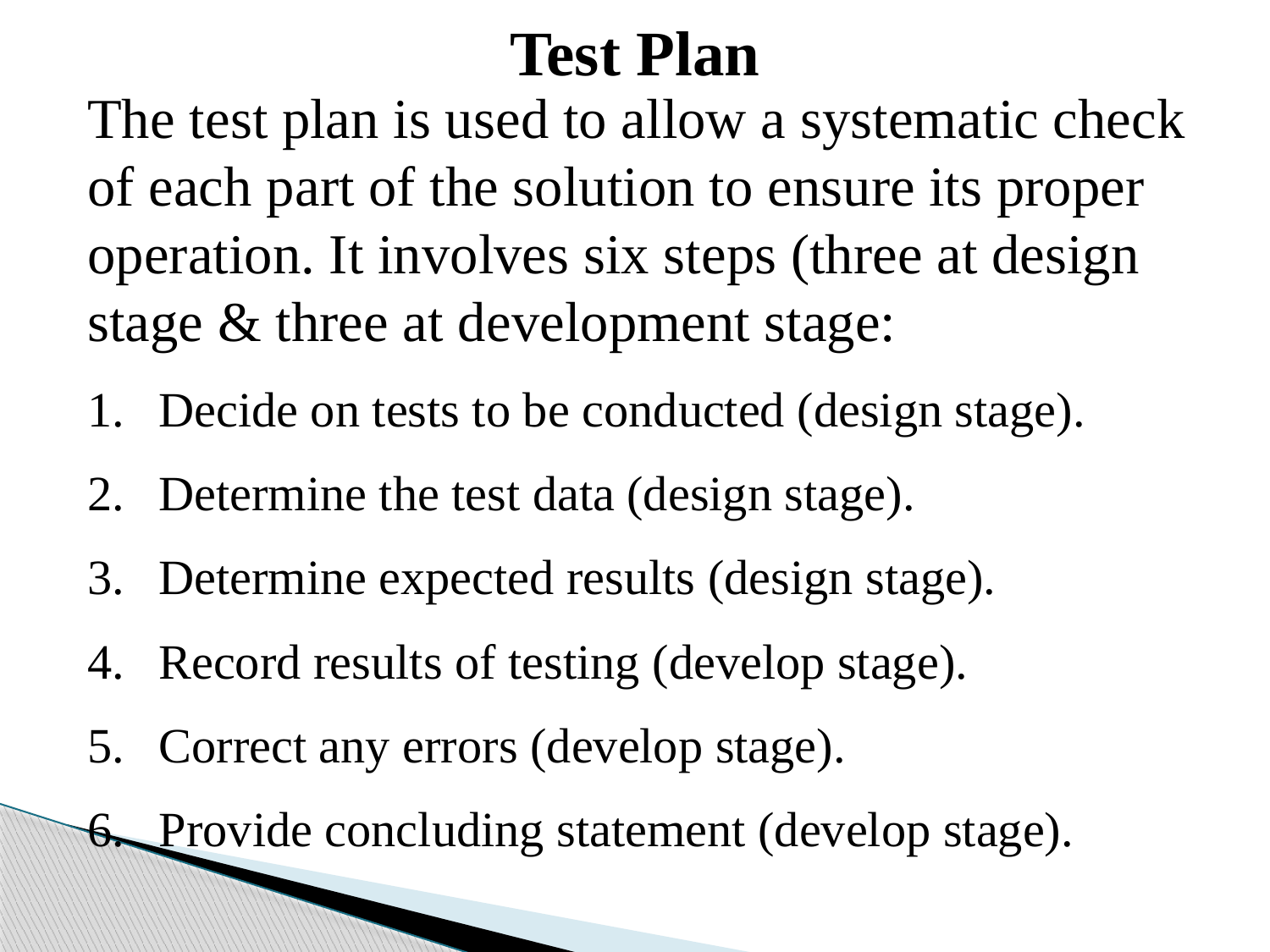

Test Plan
The test plan is used to allow a systematic check of each part of the solution to ensure its proper operation. It involves six steps (three at design stage & three at development stage:
Decide on tests to be conducted (design stage).
Determine the test data (design stage).
Determine expected results (design stage).
Record results of testing (develop stage).
Correct any errors (develop stage).
Provide concluding statement (develop stage).